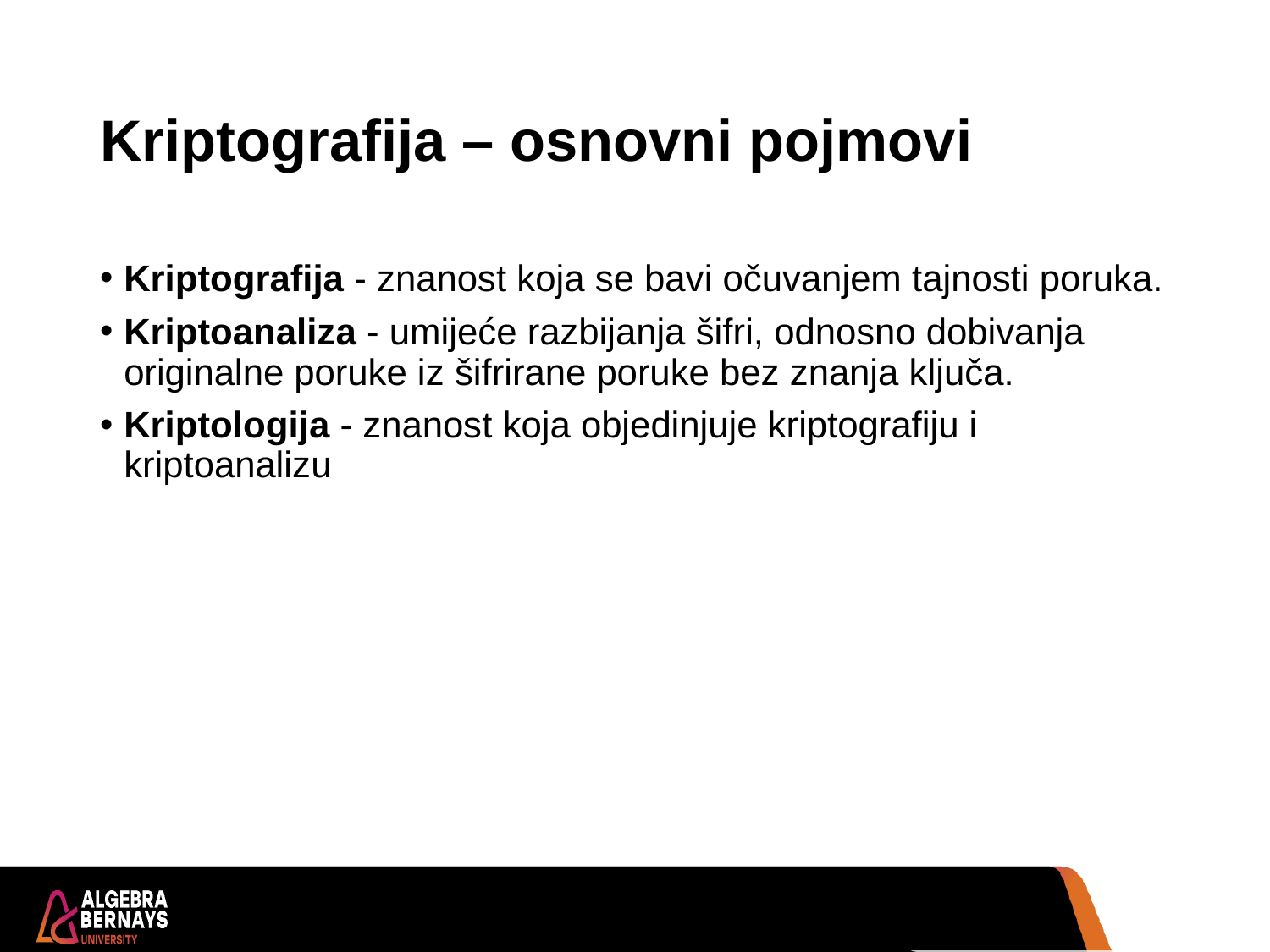

# Kriptografija – osnovni pojmovi
Kriptografija - znanost koja se bavi očuvanjem tajnosti poruka.
Kriptoanaliza - umijeće razbijanja šifri, odnosno dobivanja originalne poruke iz šifrirane poruke bez znanja ključa.
Kriptologija - znanost koja objedinjuje kriptografiju i kriptoanalizu